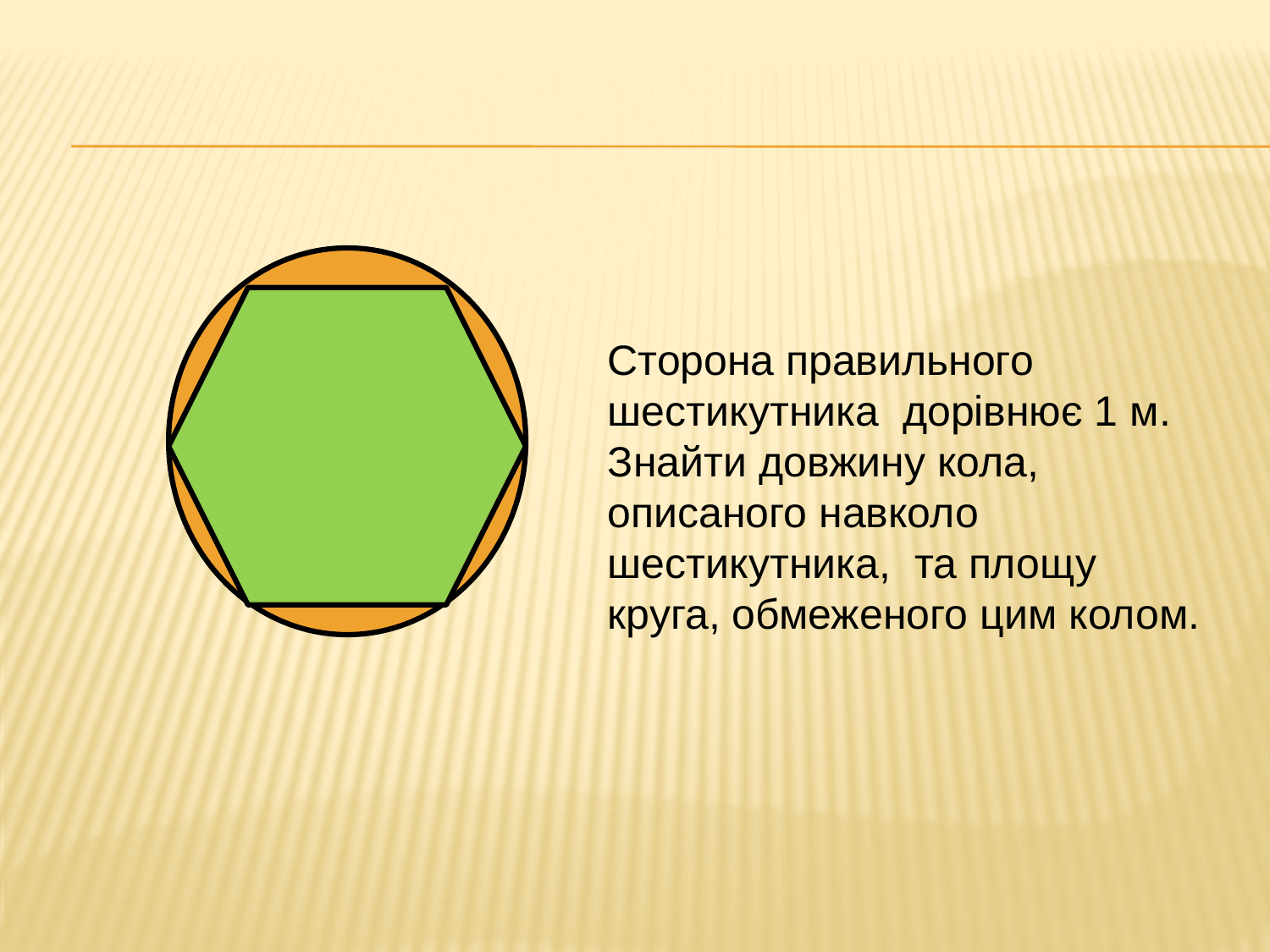

Сторона правильного шестикутника  дорівнює 1 м. Знайти довжину кола,  описаного навколо шестикутника,  та площу круга, обмеженого цим колом.